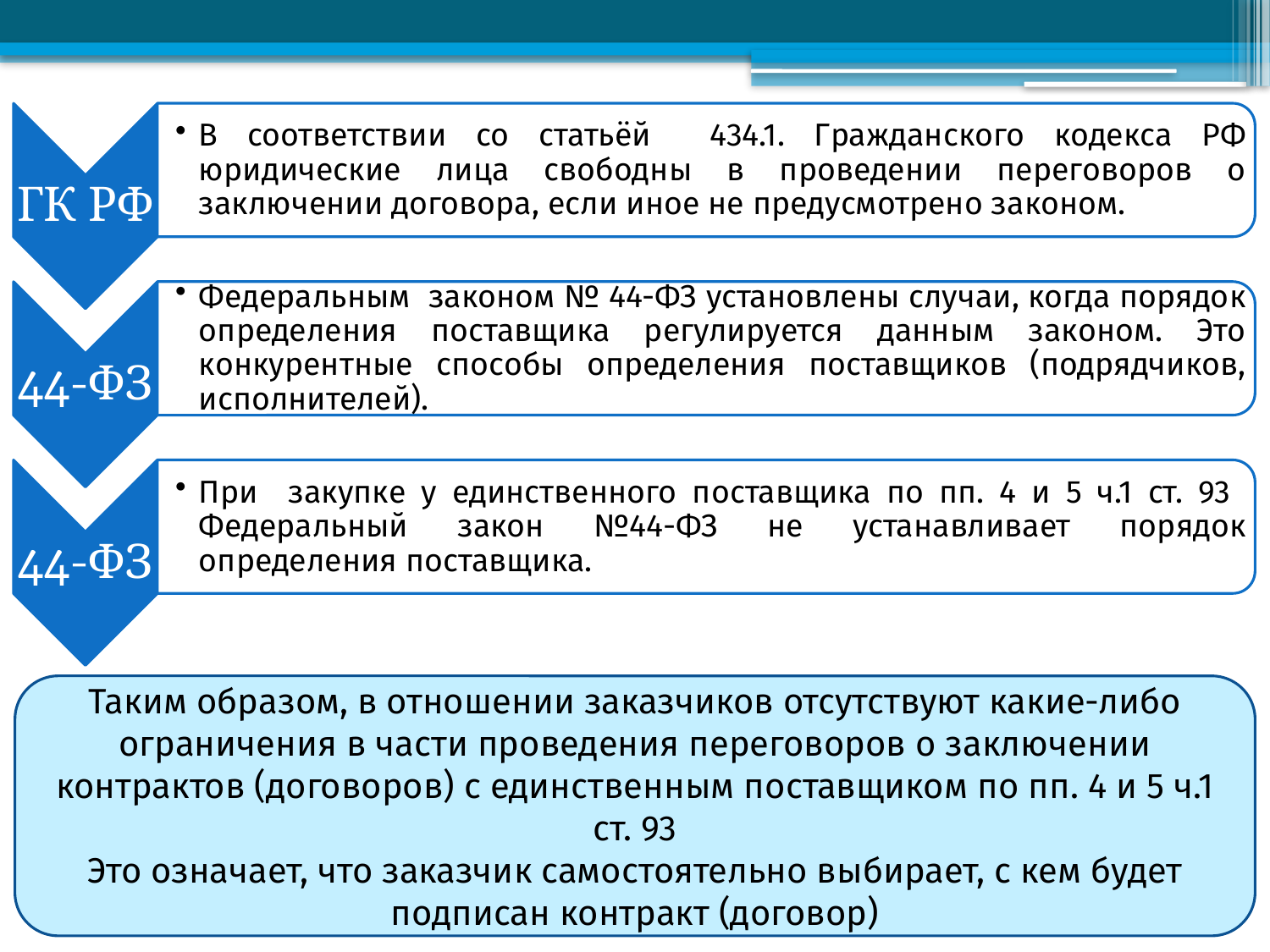

ГК РФ
В соответствии со статьёй  434.1. Гражданского кодекса РФ юридические лица свободны в проведении переговоров о заключении договора, если иное не предусмотрено законом.
44-ФЗ
Федеральным  законом № 44-ФЗ установлены случаи, когда порядок определения поставщика регулируется данным законом. Это конкурентные способы определения поставщиков (подрядчиков, исполнителей).
44-ФЗ
При  закупке у единственного поставщика по пп. 4 и 5 ч.1 ст. 93  Федеральный закон №44-ФЗ не устанавливает порядок определения поставщика.
Таким образом, в отношении заказчиков отсутствуют какие-либо ограничения в части проведения переговоров о заключении контрактов (договоров) с единственным поставщиком по пп. 4 и 5 ч.1 ст. 93
Это означает, что заказчик самостоятельно выбирает, с кем будет подписан контракт (договор)